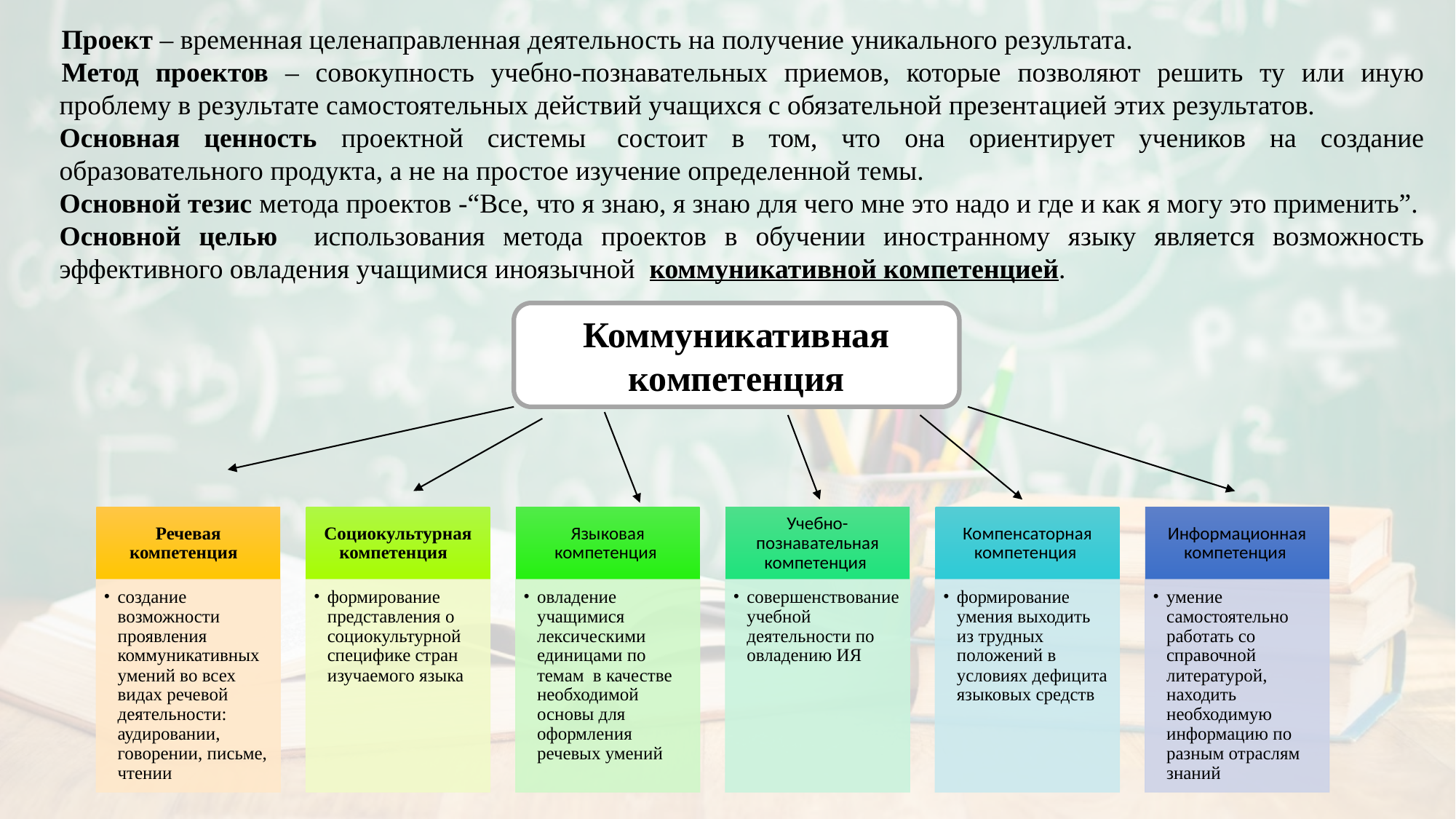

Проект – временная целенаправленная деятельность на получение уникального результата.
Метод проектов – совокупность учебно-познавательных приемов, которые позволяют решить ту или иную проблему в результате самостоятельных действий учащихся с обязательной презентацией этих результатов.
Основная ценность проектной системы  состоит в том, что она ориентирует учеников на создание образовательного продукта, а не на простое изучение определенной темы.
Основной тезис метода проектов -“Все, что я знаю, я знаю для чего мне это надо и где и как я могу это применить”.
Основной целью  использования метода проектов в обучении иностранному языку является возможность эффективного овладения учащимися иноязычной  коммуникативной компетенцией.

Коммуникативная компетенция

Речевая компетенция

Социокультурная компетенция

Языковая компетенция

Учебно-познавательная компетенция

Компенсаторная компетенция

Информационная компетенция

создание возможности проявления коммуникативных умений во всех видах речевой деятельности: аудировании, говорении, письме, чтении

формирование представления о социокультурной специфике стран изучаемого языка

овладение учащимися лексическими единицами по темам  в качестве необходимой основы для оформления речевых умений

совершенствование учебной деятельности по овладению ИЯ

формирование умения выходить из трудных положений в условиях дефицита языковых средств

умение самостоятельно работать со справочной литературой, находить необходимую информацию по разным отраслям знаний